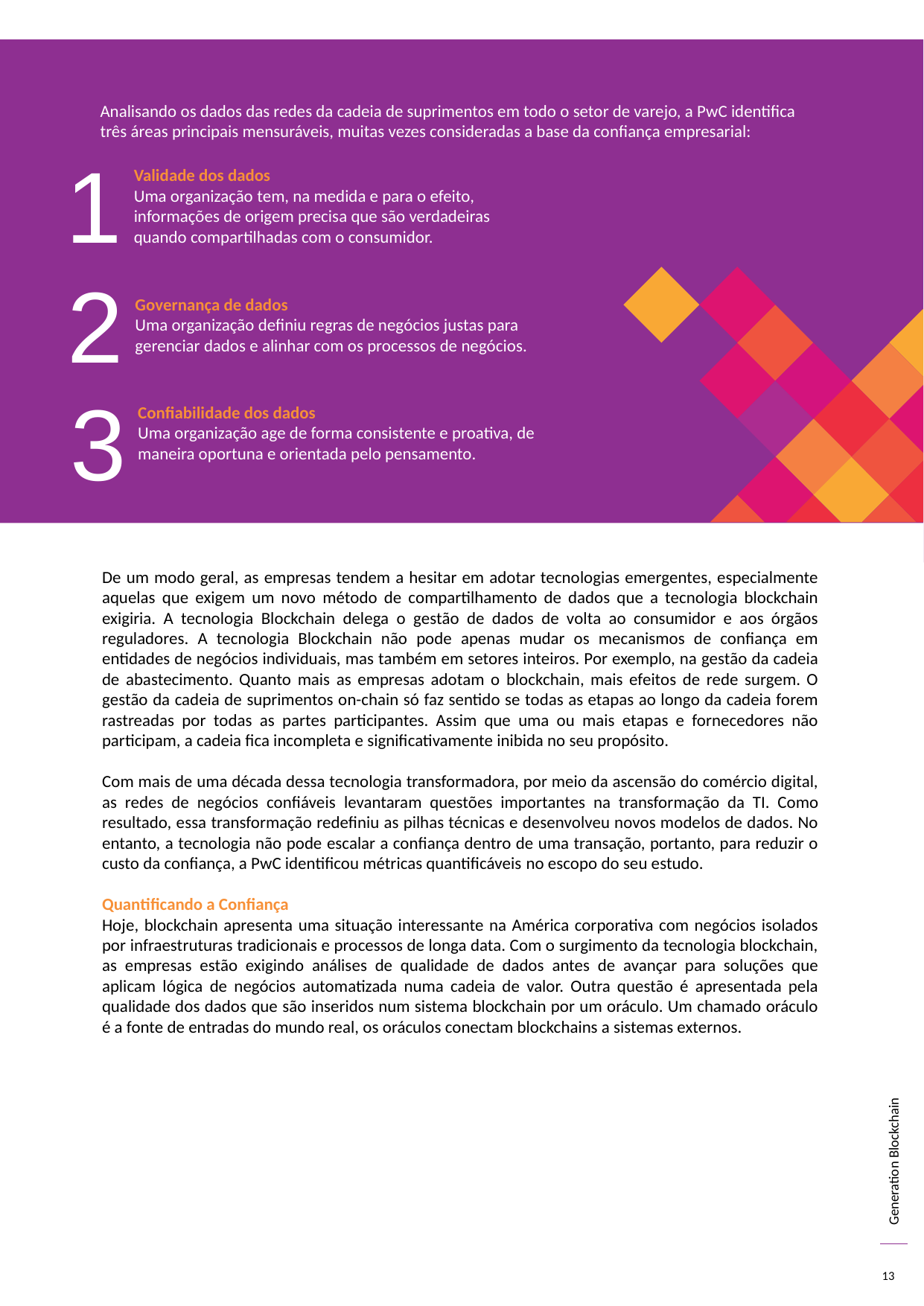

Analisando os dados das redes da cadeia de suprimentos em todo o setor de varejo, a PwC identifica três áreas principais mensuráveis, muitas vezes consideradas a base da confiança empresarial:
1
Validade dos dados
Uma organização tem, na medida e para o efeito, informações de origem precisa que são verdadeiras quando compartilhadas com o consumidor.

2

Governança de dados
Uma organização definiu regras de negócios justas para gerenciar dados e alinhar com os processos de negócios.

3
Confiabilidade dos dados
Uma organização age de forma consistente e proativa, de maneira oportuna e orientada pelo pensamento.

De um modo geral, as empresas tendem a hesitar em adotar tecnologias emergentes, especialmente aquelas que exigem um novo método de compartilhamento de dados que a tecnologia blockchain exigiria. A tecnologia Blockchain delega o gestão de dados de volta ao consumidor e aos órgãos reguladores. A tecnologia Blockchain não pode apenas mudar os mecanismos de confiança em entidades de negócios individuais, mas também em setores inteiros. Por exemplo, na gestão da cadeia de abastecimento. Quanto mais as empresas adotam o blockchain, mais efeitos de rede surgem. O gestão da cadeia de suprimentos on-chain só faz sentido se todas as etapas ao longo da cadeia forem rastreadas por todas as partes participantes. Assim que uma ou mais etapas e fornecedores não participam, a cadeia fica incompleta e significativamente inibida no seu propósito.

Com mais de uma década dessa tecnologia transformadora, por meio da ascensão do comércio digital, as redes de negócios confiáveis ​​levantaram questões importantes na transformação da TI. Como resultado, essa transformação redefiniu as pilhas técnicas e desenvolveu novos modelos de dados. No entanto, a tecnologia não pode escalar a confiança dentro de uma transação, portanto, para reduzir o custo da confiança, a PwC identificou métricas quantificáveis ​​no escopo do seu estudo.

Quantificando a Confiança
Hoje, blockchain apresenta uma situação interessante na América corporativa com negócios isolados por infraestruturas tradicionais e processos de longa data. Com o surgimento da tecnologia blockchain, as empresas estão exigindo análises de qualidade de dados antes de avançar para soluções que aplicam lógica de negócios automatizada numa cadeia de valor. Outra questão é apresentada pela qualidade dos dados que são inseridos num sistema blockchain por um oráculo. Um chamado oráculo é a fonte de entradas do mundo real, os oráculos conectam blockchains a sistemas externos.
13